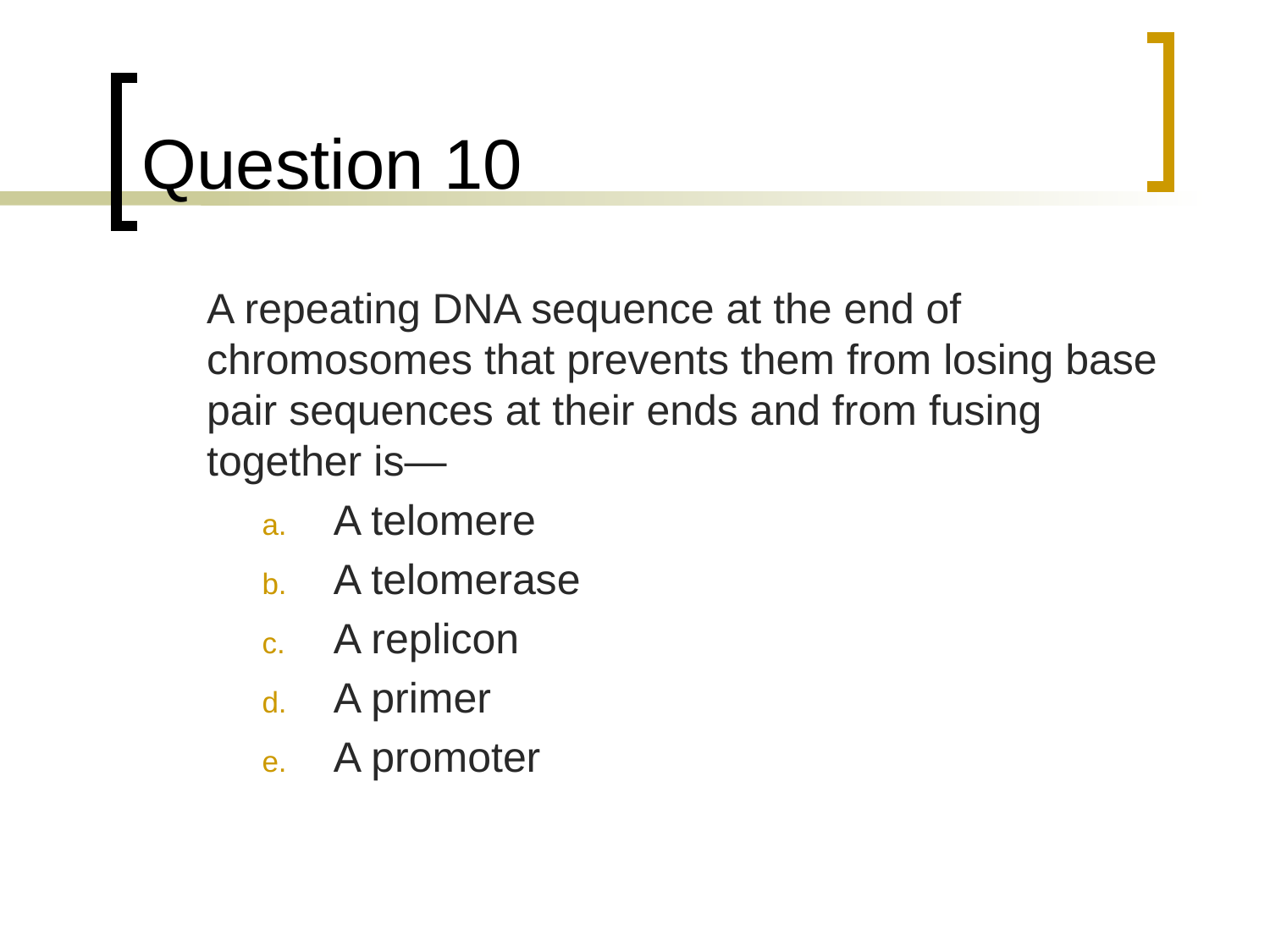

# Question 10
	A repeating DNA sequence at the end of chromosomes that prevents them from losing base pair sequences at their ends and from fusing together is—
A telomere
A telomerase
A replicon
A primer
A promoter